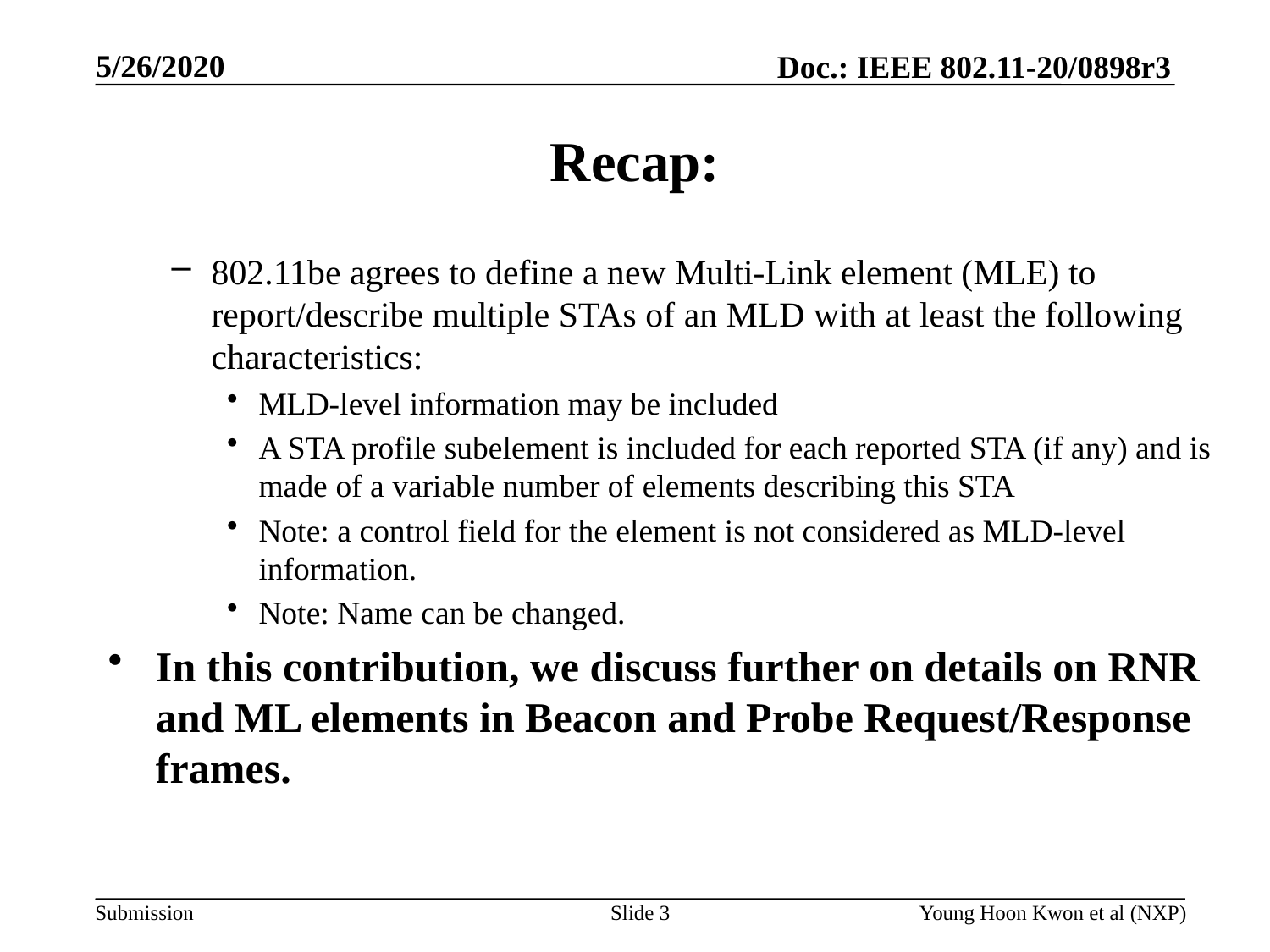

# Recap:
802.11be agrees to define a new Multi-Link element (MLE) to report/describe multiple STAs of an MLD with at least the following characteristics:
MLD-level information may be included
A STA profile subelement is included for each reported STA (if any) and is made of a variable number of elements describing this STA
Note: a control field for the element is not considered as MLD-level information.
Note: Name can be changed.
In this contribution, we discuss further on details on RNR and ML elements in Beacon and Probe Request/Response frames.
Slide 3
Young Hoon Kwon et al (NXP)